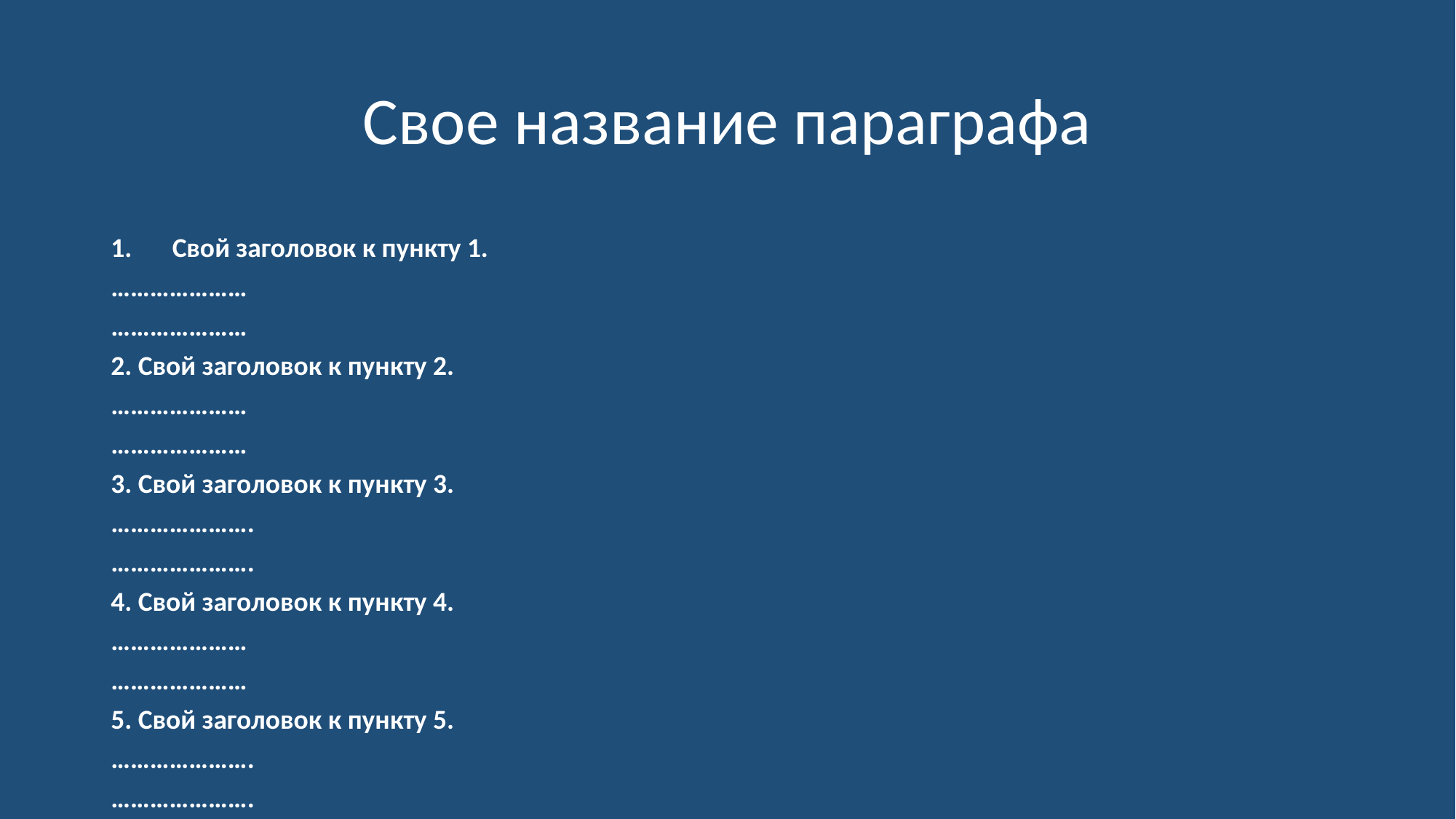

# Свое название параграфа
Свой заголовок к пункту 1.
…………………
…………………
2. Свой заголовок к пункту 2.
…………………
…………………
3. Свой заголовок к пункту 3.
………………….
………………….
4. Свой заголовок к пункту 4.
…………………
…………………
5. Свой заголовок к пункту 5.
………………….
………………….